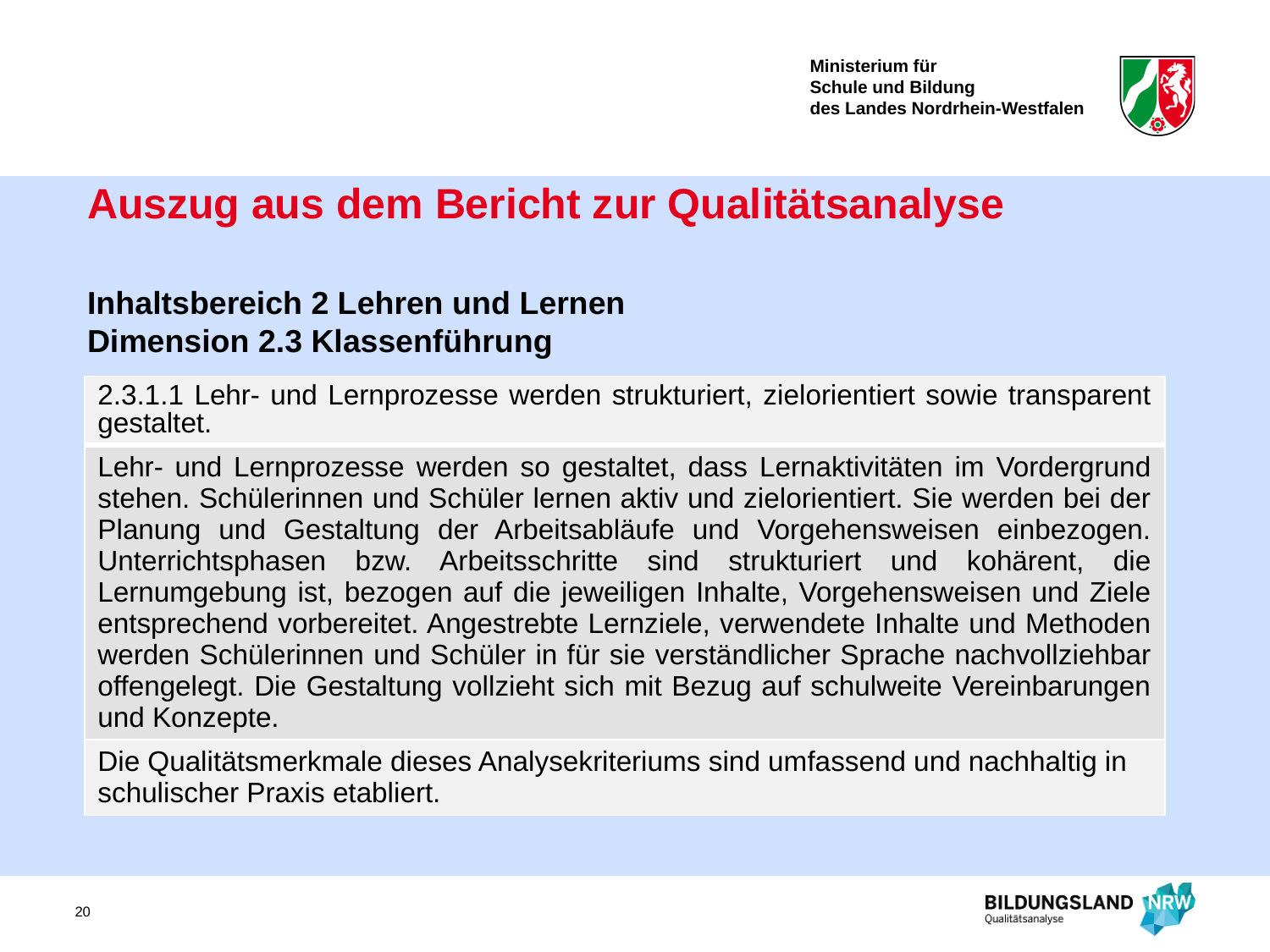

Auszug aus dem Bericht zur Qualitätsanalyse
Inhaltsbereich 2 Lehren und Lernen
Dimension 2.3 Klassenführung
| 2.3.1.1 Lehr- und Lernprozesse werden strukturiert, zielorientiert sowie transparent gestaltet. |
| --- |
| Lehr- und Lernprozesse werden so gestaltet, dass Lernaktivitäten im Vordergrund stehen. Schülerinnen und Schüler lernen aktiv und zielorientiert. Sie werden bei der Planung und Gestaltung der Arbeitsabläufe und Vorgehensweisen einbezogen. Unterrichtsphasen bzw. Arbeitsschritte sind strukturiert und kohärent, die Lernumgebung ist, bezogen auf die jeweiligen Inhalte, Vorgehensweisen und Ziele entsprechend vorbereitet. Angestrebte Lernziele, verwendete Inhalte und Methoden werden Schülerinnen und Schüler in für sie verständlicher Sprache nachvollziehbar offengelegt. Die Gestaltung vollzieht sich mit Bezug auf schulweite Vereinbarungen und Konzepte. |
| Die Qualitätsmerkmale dieses Analysekriteriums sind umfassend und nachhaltig in schulischer Praxis etabliert. |
20